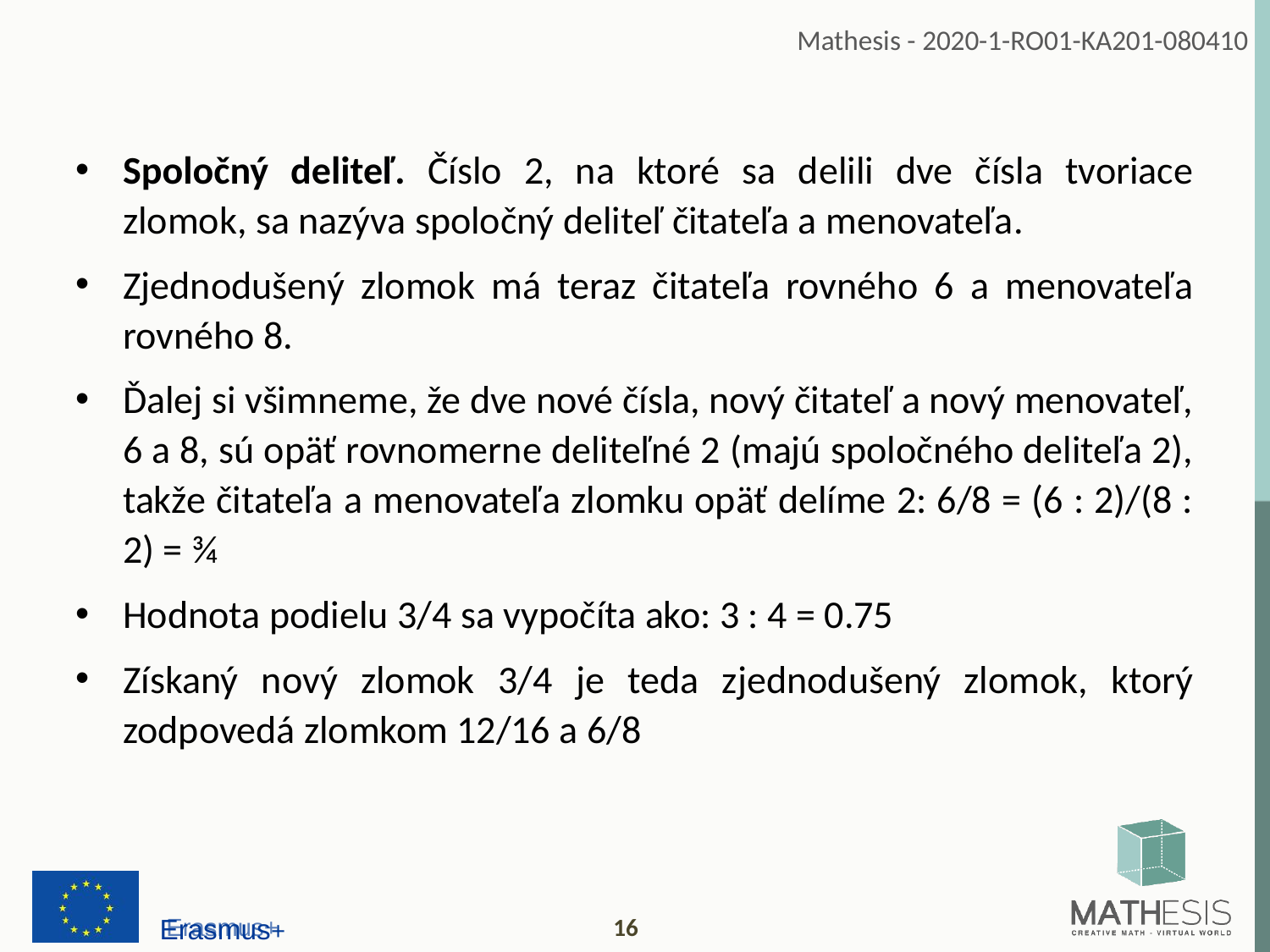

Spoločný deliteľ. Číslo 2, na ktoré sa delili dve čísla tvoriace zlomok, sa nazýva spoločný deliteľ čitateľa a menovateľa.
Zjednodušený zlomok má teraz čitateľa rovného 6 a menovateľa rovného 8.
Ďalej si všimneme, že dve nové čísla, nový čitateľ a nový menovateľ, 6 a 8, sú opäť rovnomerne deliteľné 2 (majú spoločného deliteľa 2), takže čitateľa a menovateľa zlomku opäť delíme 2: 6/8 = (6 : 2)/(8 : 2) = ¾
Hodnota podielu 3/4 sa vypočíta ako: 3 : 4 = 0.75
Získaný nový zlomok 3/4 je teda zjednodušený zlomok, ktorý zodpovedá zlomkom 12/16 a 6/8